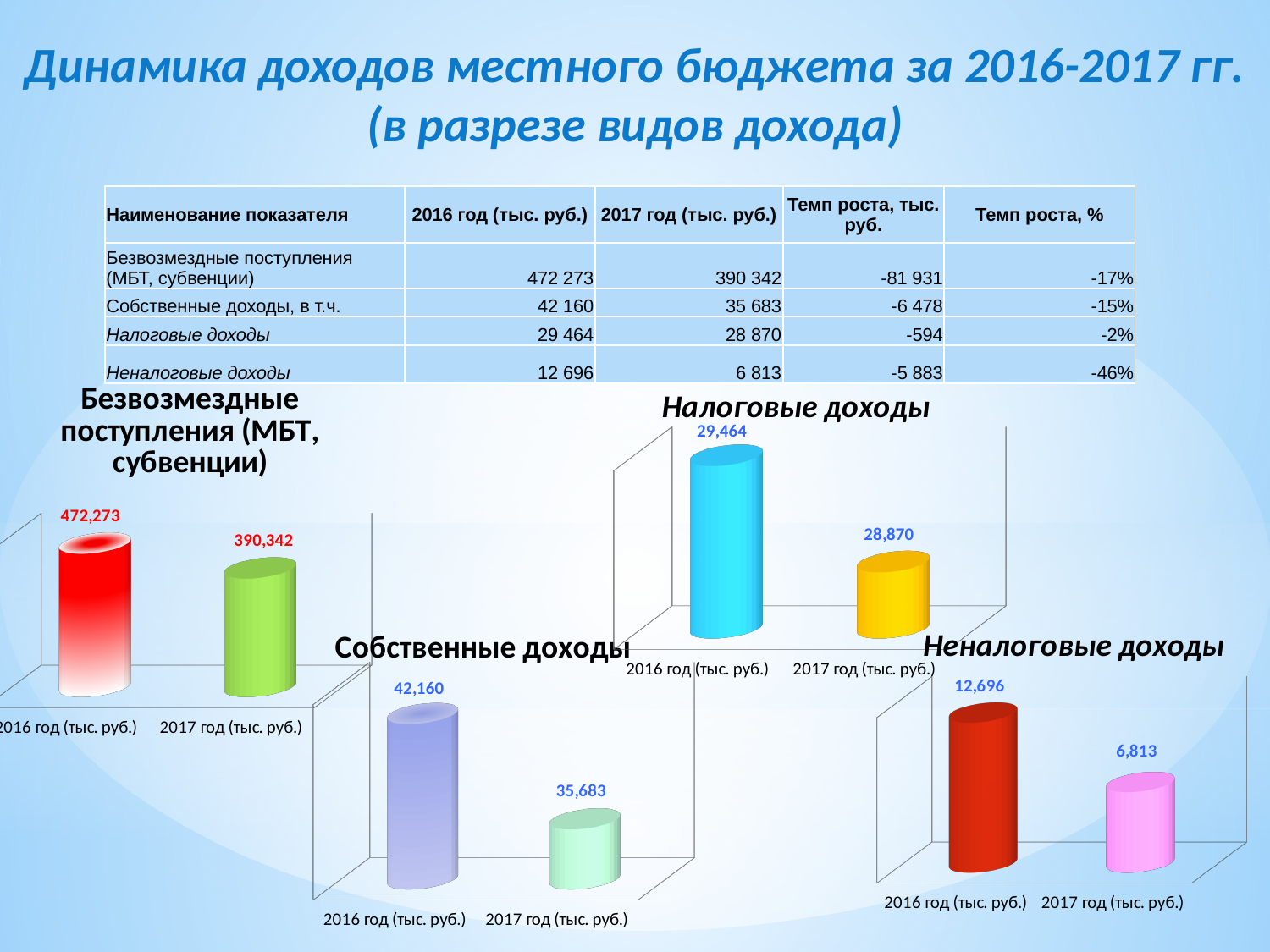

Динамика доходов местного бюджета за 2016-2017 гг.
(в разрезе видов дохода)
| Наименование показателя | 2016 год (тыс. руб.) | 2017 год (тыс. руб.) | Темп роста, тыс. руб. | Темп роста, % |
| --- | --- | --- | --- | --- |
| Безвозмездные поступления (МБТ, субвенции) | 472 273 | 390 342 | -81 931 | -17% |
| Собственные доходы, в т.ч. | 42 160 | 35 683 | -6 478 | -15% |
| Налоговые доходы | 29 464 | 28 870 | -594 | -2% |
| Неналоговые доходы | 12 696 | 6 813 | -5 883 | -46% |

[unsupported chart]

[unsupported chart]

[unsupported chart]

[unsupported chart]